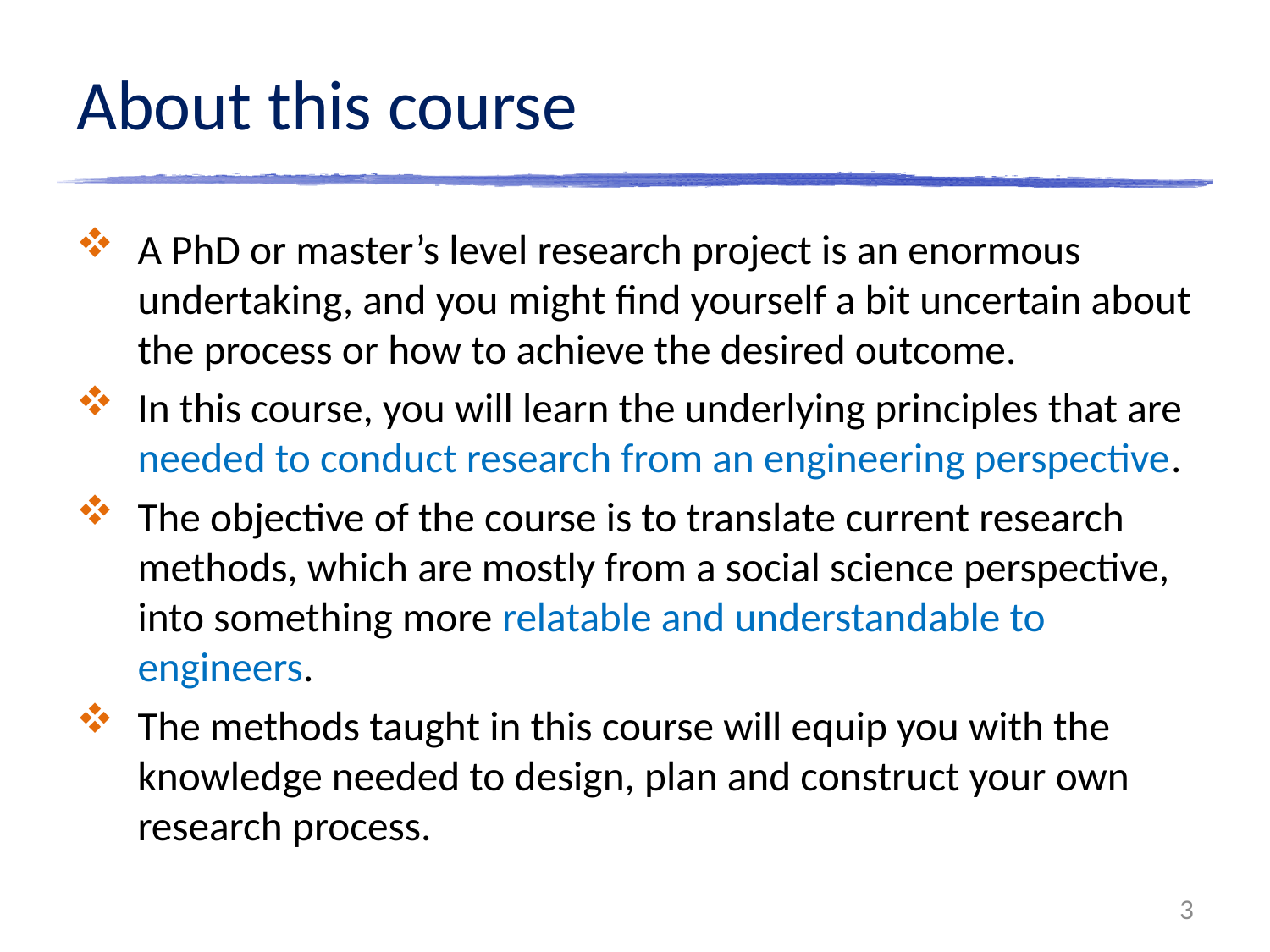

# About this course
A PhD or master’s level research project is an enormous undertaking, and you might find yourself a bit uncertain about the process or how to achieve the desired outcome.
In this course, you will learn the underlying principles that are needed to conduct research from an engineering perspective.
The objective of the course is to translate current research methods, which are mostly from a social science perspective, into something more relatable and understandable to engineers.
The methods taught in this course will equip you with the knowledge needed to design, plan and construct your own research process.

3